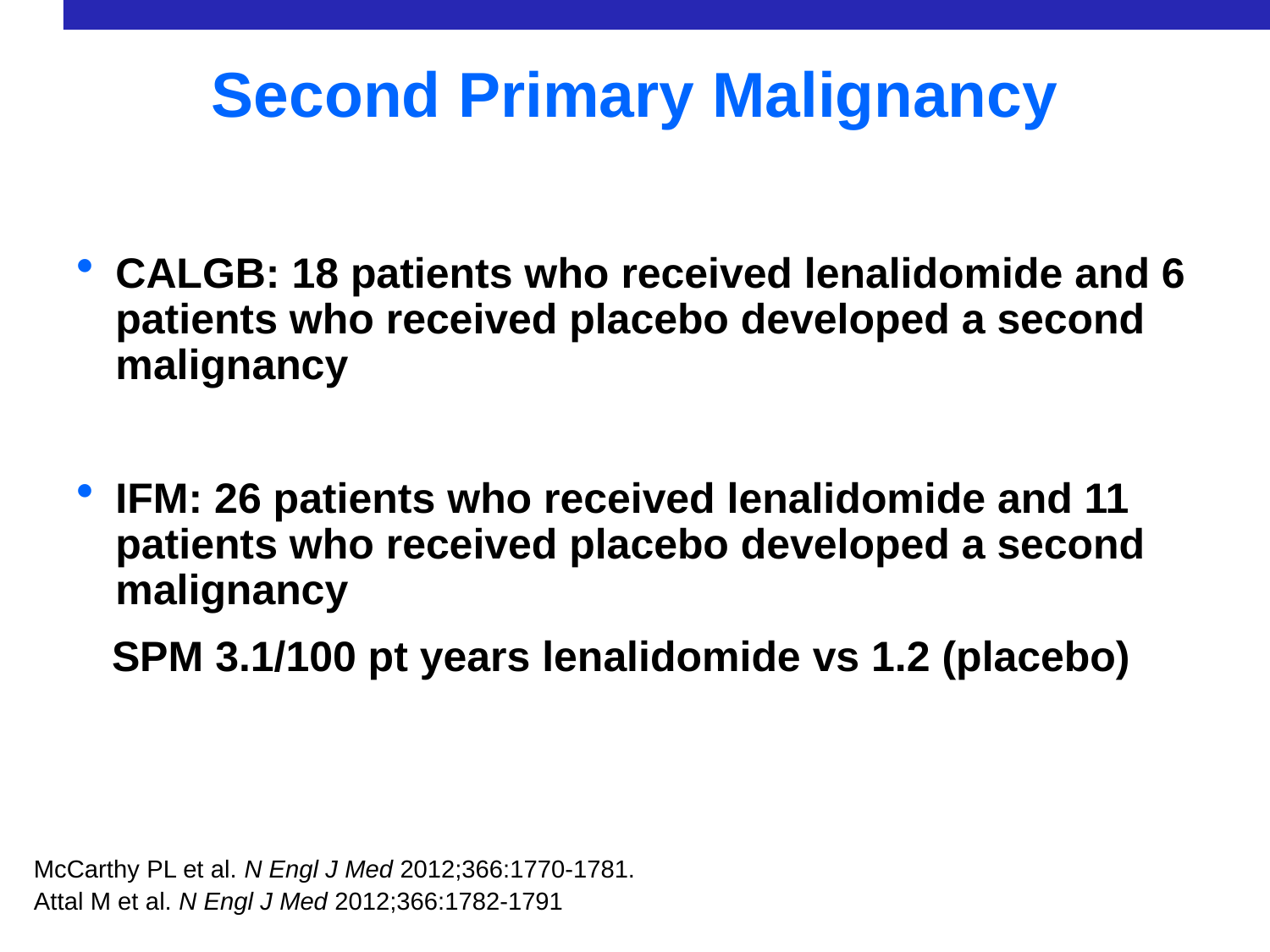

Second Primary Malignancy

CALGB: 18 patients who received lenalidomide and 6 patients who received placebo developed a second malignancy

IFM: 26 patients who received lenalidomide and 11 patients who received placebo developed a second malignancy
   SPM 3.1/100 pt years lenalidomide vs 1.2 (placebo)

 McCarthy PL et al. N Engl J Med 2012;366:1770-1781.
 Attal M et al. N Engl J Med 2012;366:1782-1791